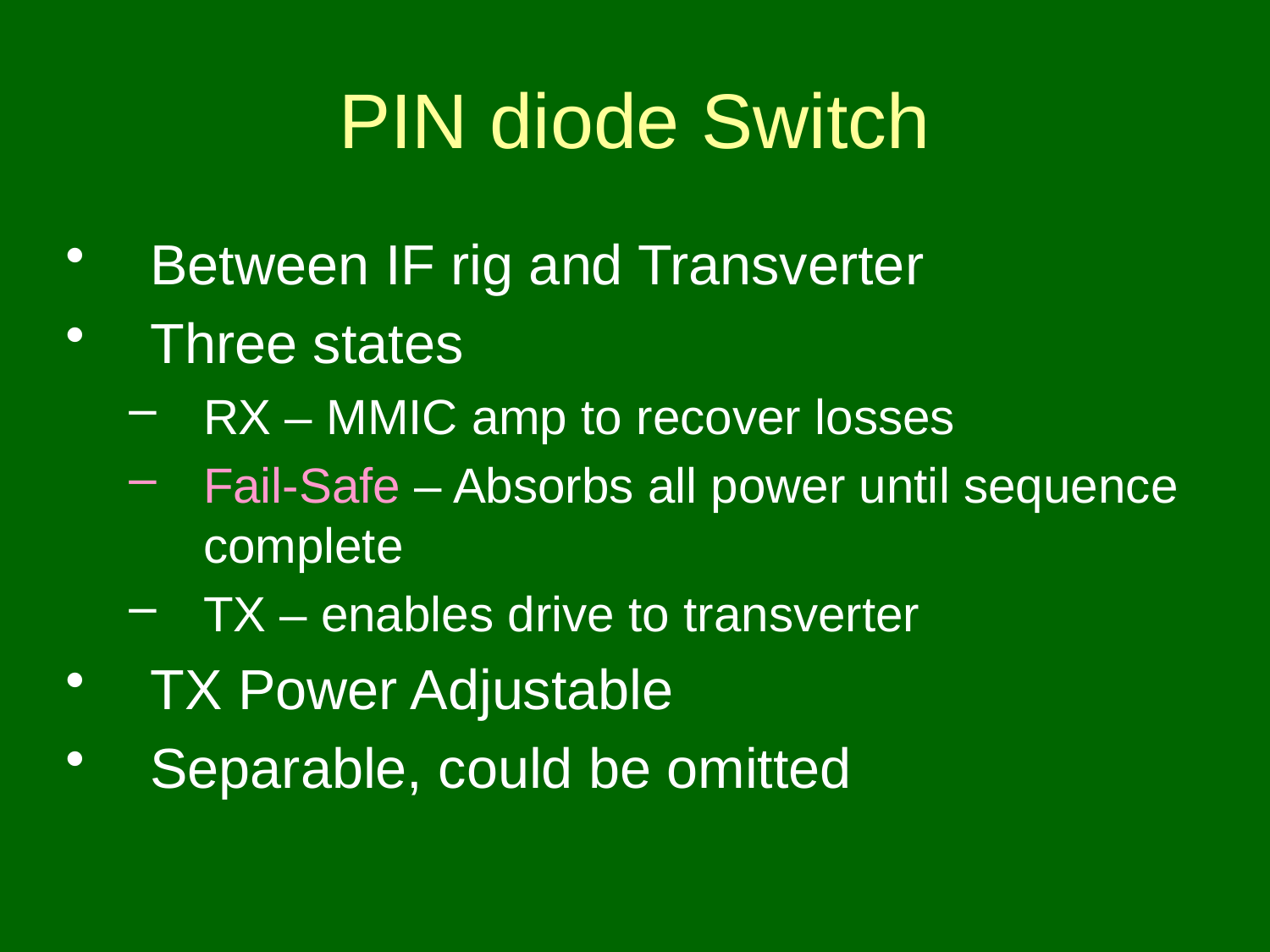

# PIN diode Switch
Between IF rig and Transverter
Three states
RX – MMIC amp to recover losses
Fail-Safe – Absorbs all power until sequence complete
TX – enables drive to transverter
TX Power Adjustable
Separable, could be omitted